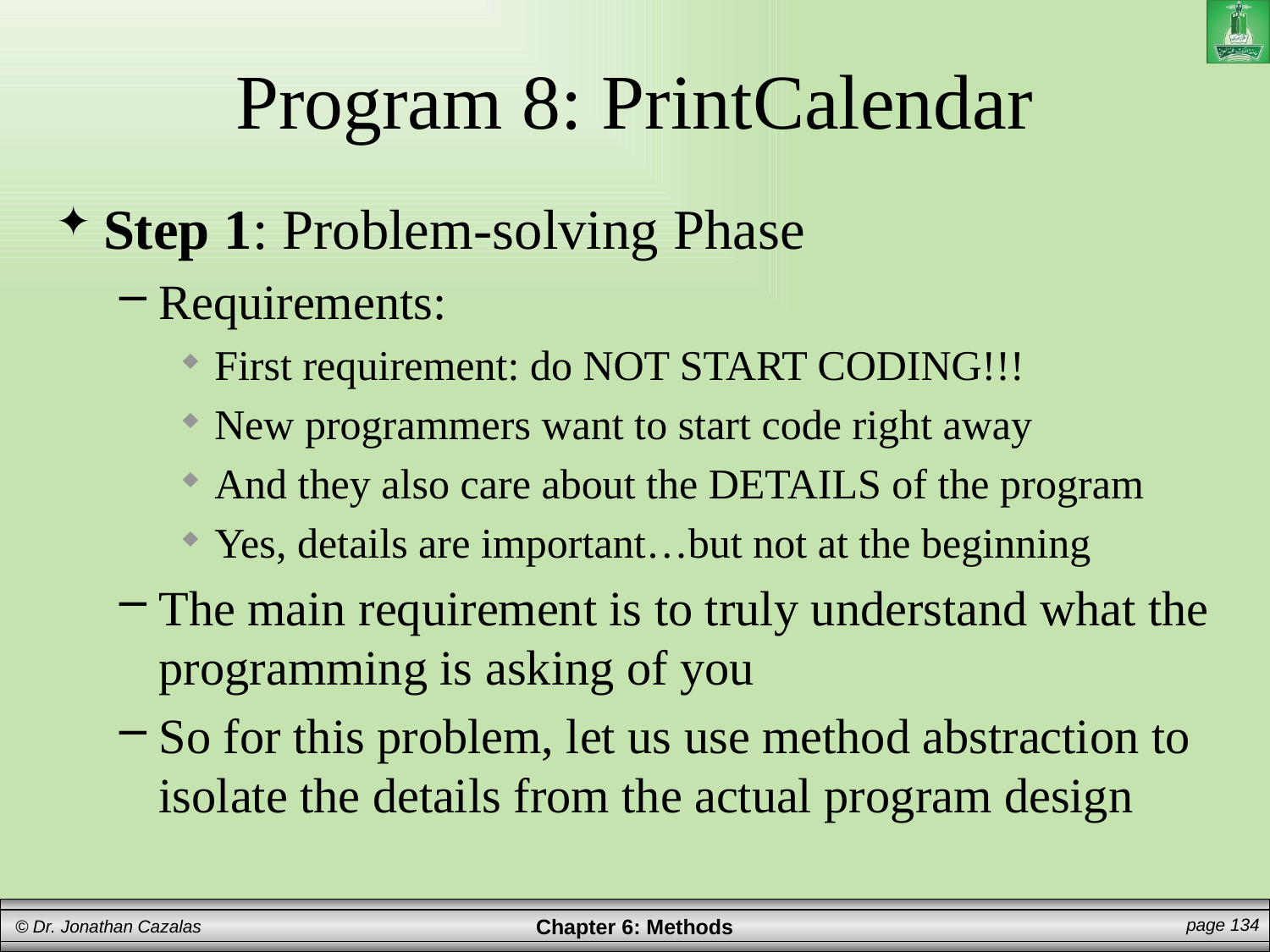

# Program 8: PrintCalendar
Step 1: Problem-solving Phase
Requirements:
First requirement: do NOT START CODING!!!
New programmers want to start code right away
And they also care about the DETAILS of the program
Yes, details are important…but not at the beginning
The main requirement is to truly understand what the programming is asking of you
So for this problem, let us use method abstraction to isolate the details from the actual program design